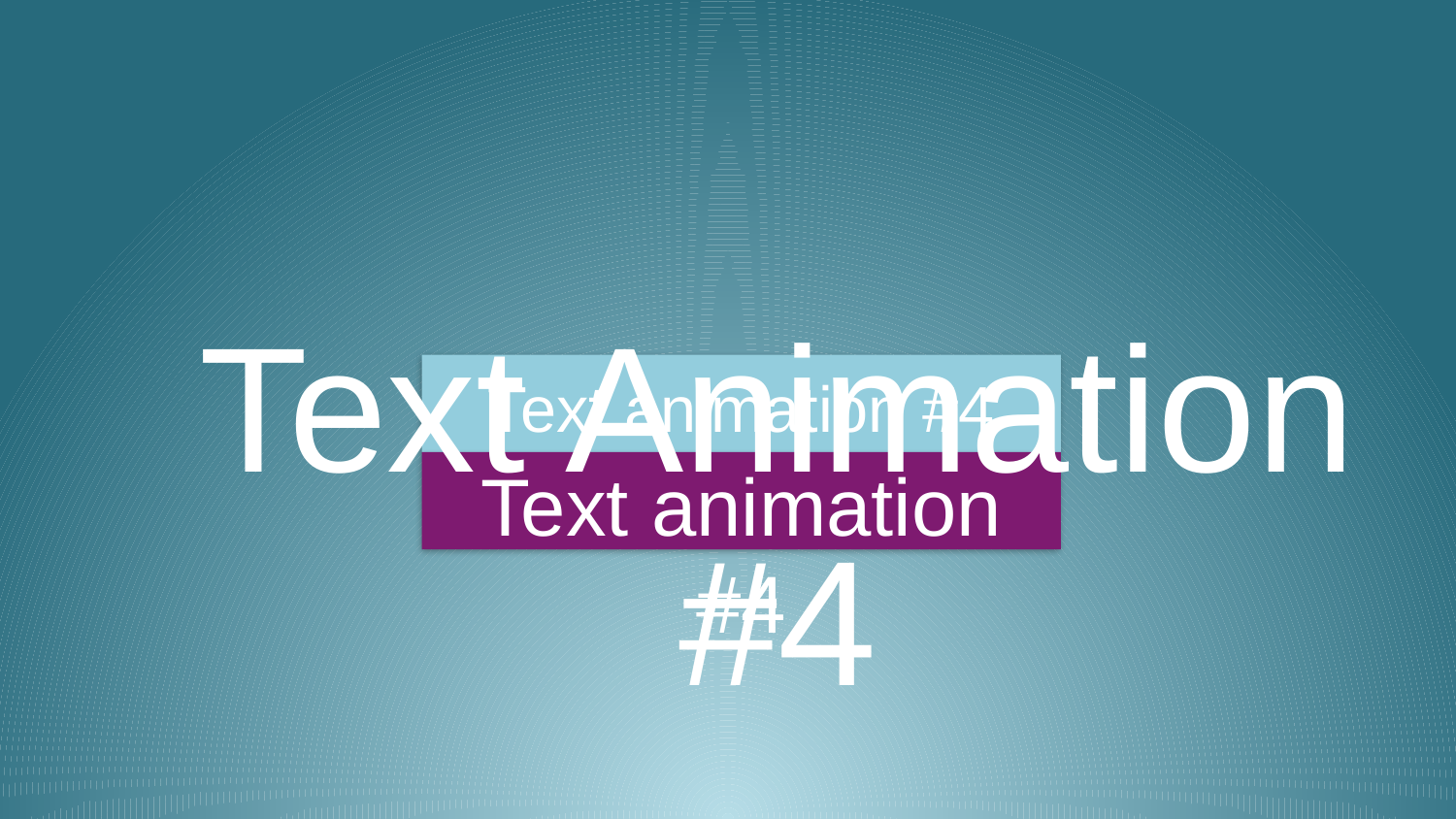

Text Animation #4

Text animation #4

Text animation #4